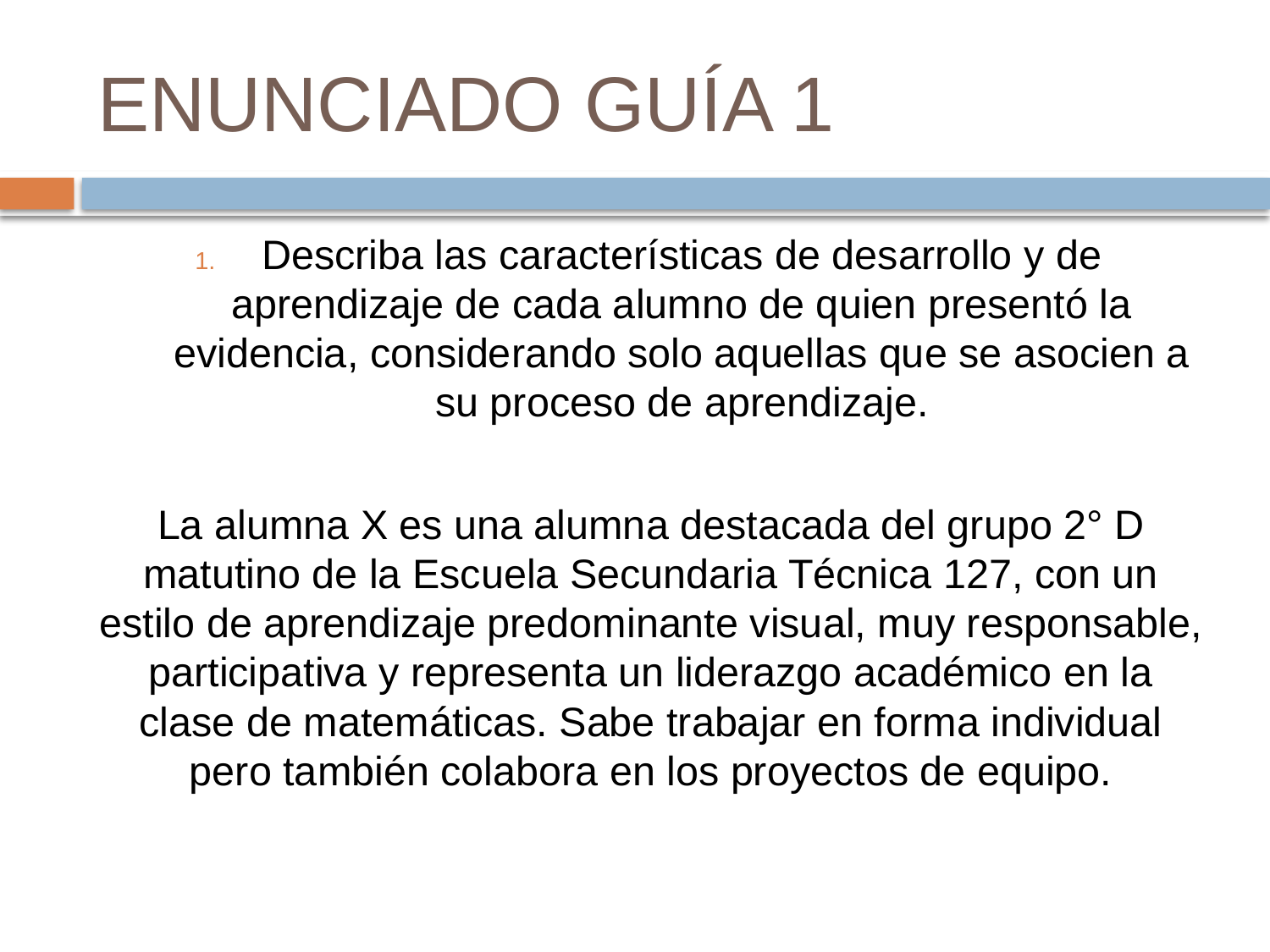

# ENUNCIADO GUÍA 1
Describa las características de desarrollo y de aprendizaje de cada alumno de quien presentó la evidencia, considerando solo aquellas que se asocien a su proceso de aprendizaje.

La alumna X es una alumna destacada del grupo 2° D matutino de la Escuela Secundaria Técnica 127, con un estilo de aprendizaje predominante visual, muy responsable, participativa y representa un liderazgo académico en la clase de matemáticas. Sabe trabajar en forma individual pero también colabora en los proyectos de equipo.